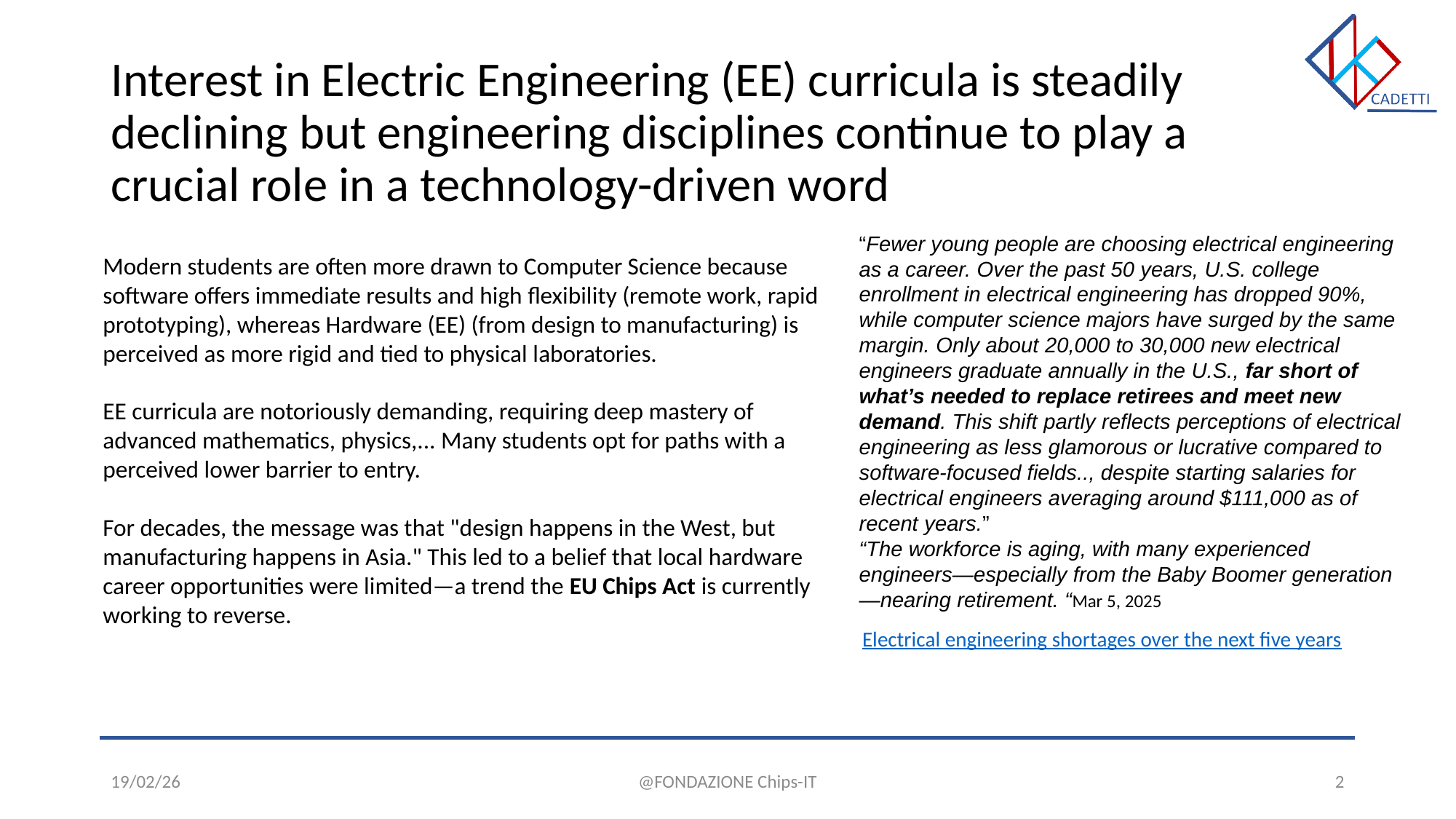

# Interest in Electric Engineering (EE) curricula is steadily declining but engineering disciplines continue to play a crucial role in a technology-driven word

“Fewer young people are choosing electrical engineering as a career. Over the past 50 years, U.S. college enrollment in electrical engineering has dropped 90%, while computer science majors have surged by the same margin. Only about 20,000 to 30,000 new electrical engineers graduate annually in the U.S., far short of what’s needed to replace retirees and meet new demand. This shift partly reflects perceptions of electrical engineering as less glamorous or lucrative compared to software-focused fields.., despite starting salaries for electrical engineers averaging around $111,000 as of recent years.”
“The workforce is aging, with many experienced engineers—especially from the Baby Boomer generation—nearing retirement. “Mar 5, 2025

Modern students are often more drawn to Computer Science because software offers immediate results and high flexibility (remote work, rapid prototyping), whereas Hardware (EE) (from design to manufacturing) is perceived as more rigid and tied to physical laboratories.

EE curricula are notoriously demanding, requiring deep mastery of advanced mathematics, physics,... Many students opt for paths with a perceived lower barrier to entry.

For decades, the message was that "design happens in the West, but manufacturing happens in Asia." This led to a belief that local hardware career opportunities were limited—a trend the EU Chips Act is currently working to reverse.
Electrical engineering shortages over the next five years
19/02/26
@FONDAZIONE Chips-IT
2